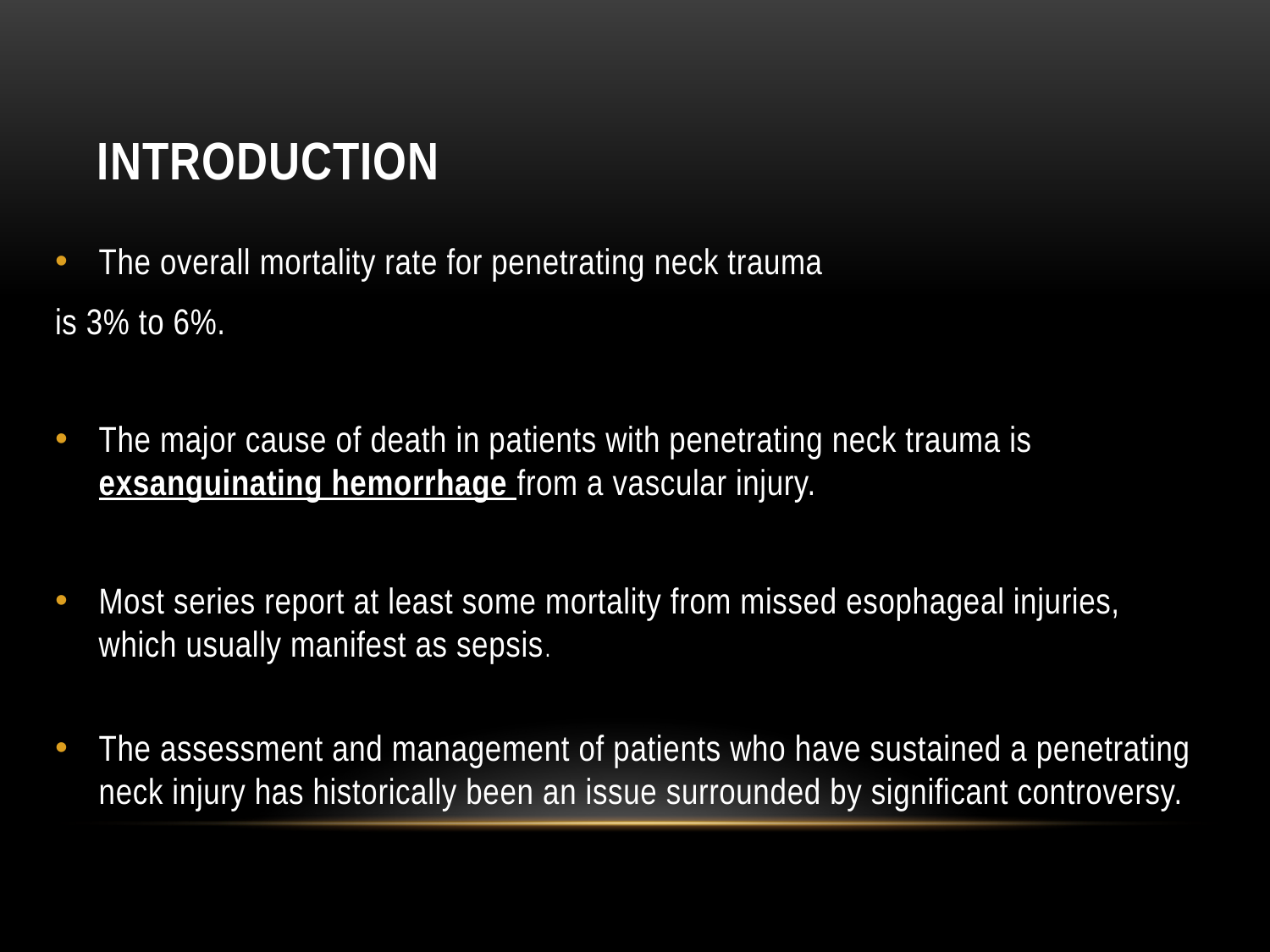

# Introduction
The overall mortality rate for penetrating neck trauma
is 3% to 6%.

The major cause of death in patients with penetrating neck trauma is exsanguinating hemorrhage from a vascular injury.

Most series report at least some mortality from missed esophageal injuries, which usually manifest as sepsis.

The assessment and management of patients who have sustained a penetrating neck injury has historically been an issue surrounded by significant controversy.